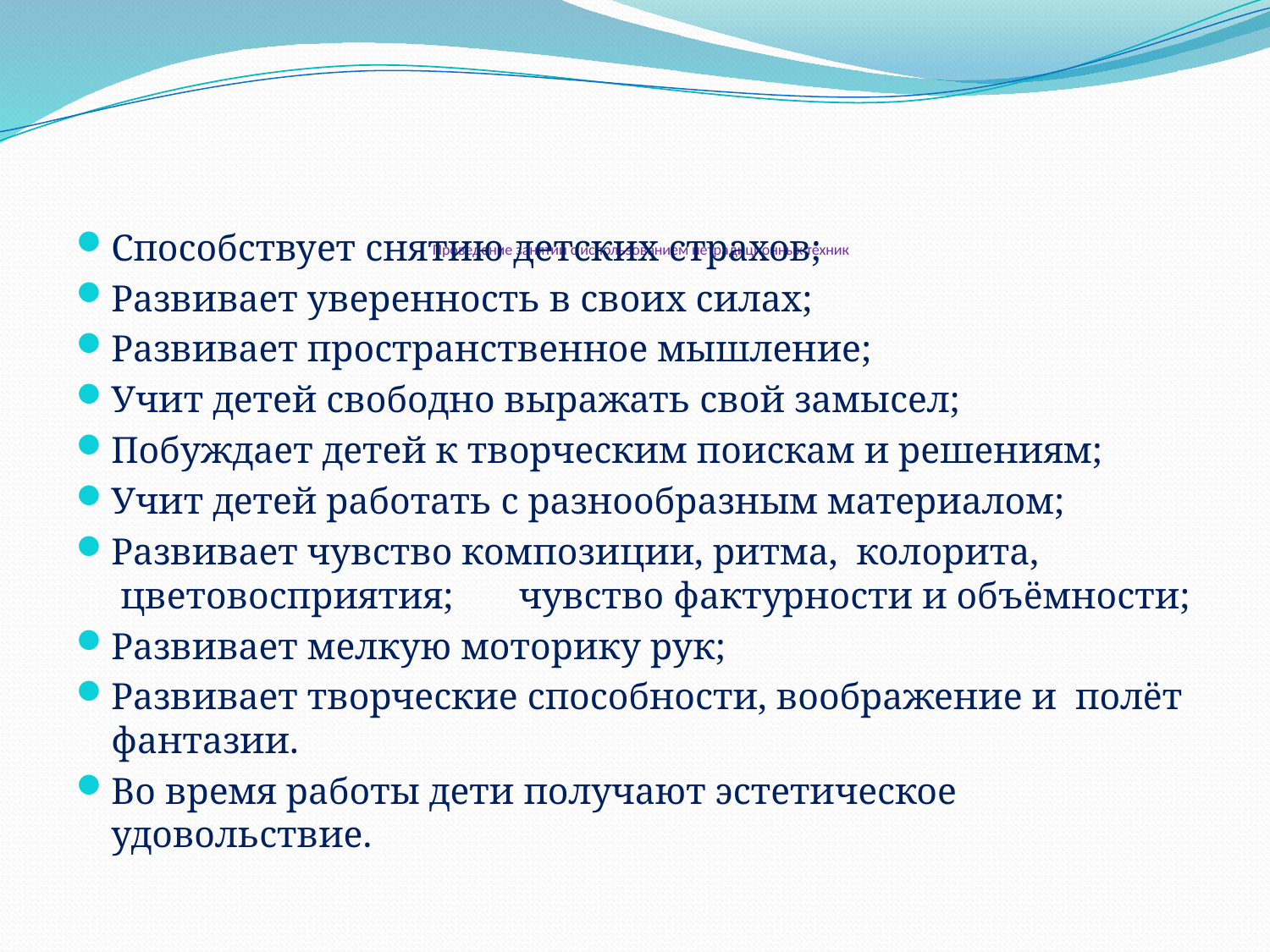

# Проведение занятий с использованием нетрадиционных техник
Способствует снятию детских страхов;
Развивает уверенность в своих силах;
Развивает пространственное мышление;
Учит детей свободно выражать свой замысел;
Побуждает детей к творческим поискам и решениям;
Учит детей работать с разнообразным материалом;
Развивает чувство композиции, ритма,  колорита,  цветовосприятия;       чувство фактурности и объёмности;
Развивает мелкую моторику рук;
Развивает творческие способности, воображение и  полёт фантазии.
Во время работы дети получают эстетическое удовольствие.